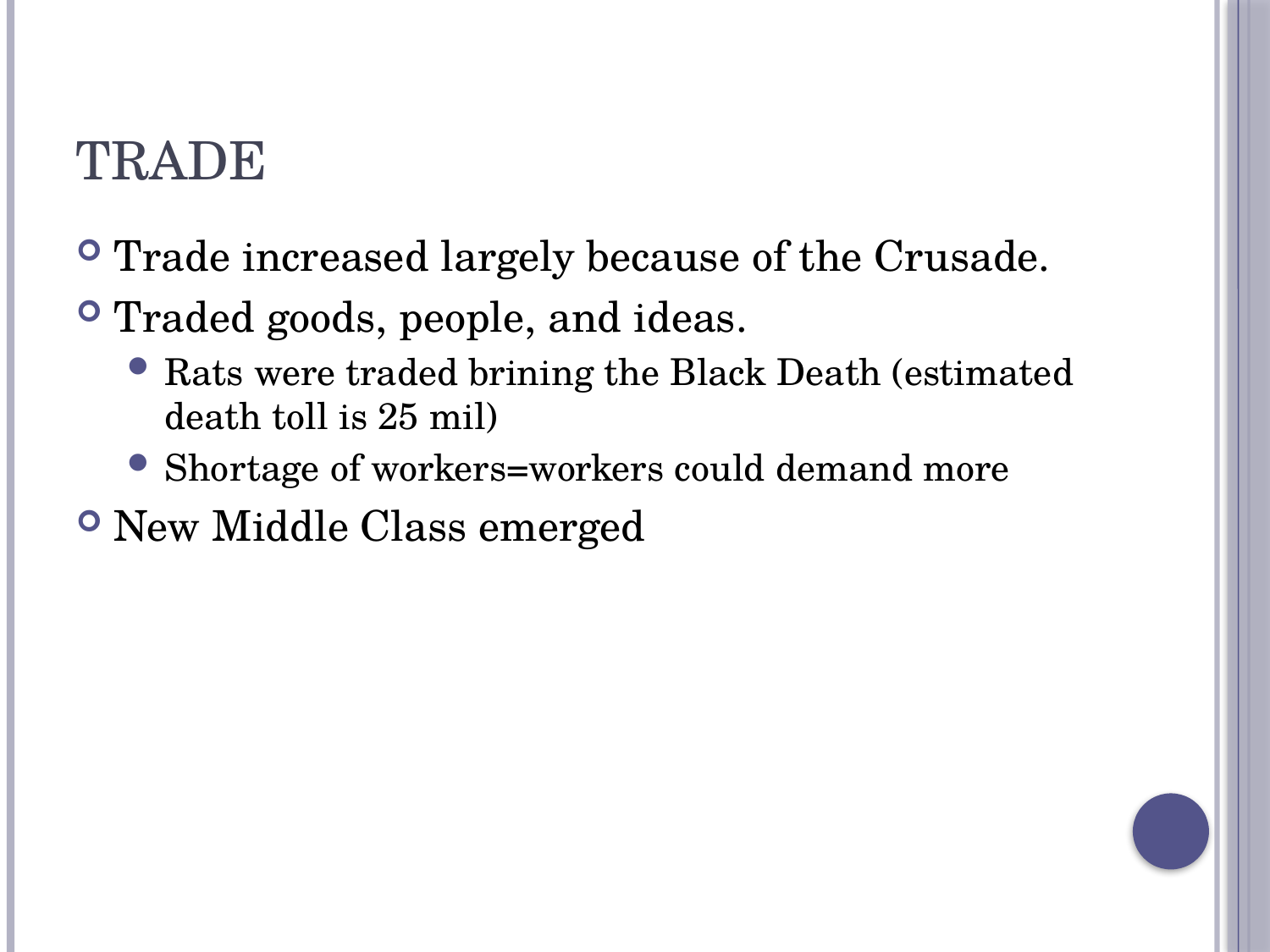

# Trade
Trade increased largely because of the Crusade.
Traded goods, people, and ideas.
Rats were traded brining the Black Death (estimated death toll is 25 mil)
Shortage of workers=workers could demand more
New Middle Class emerged